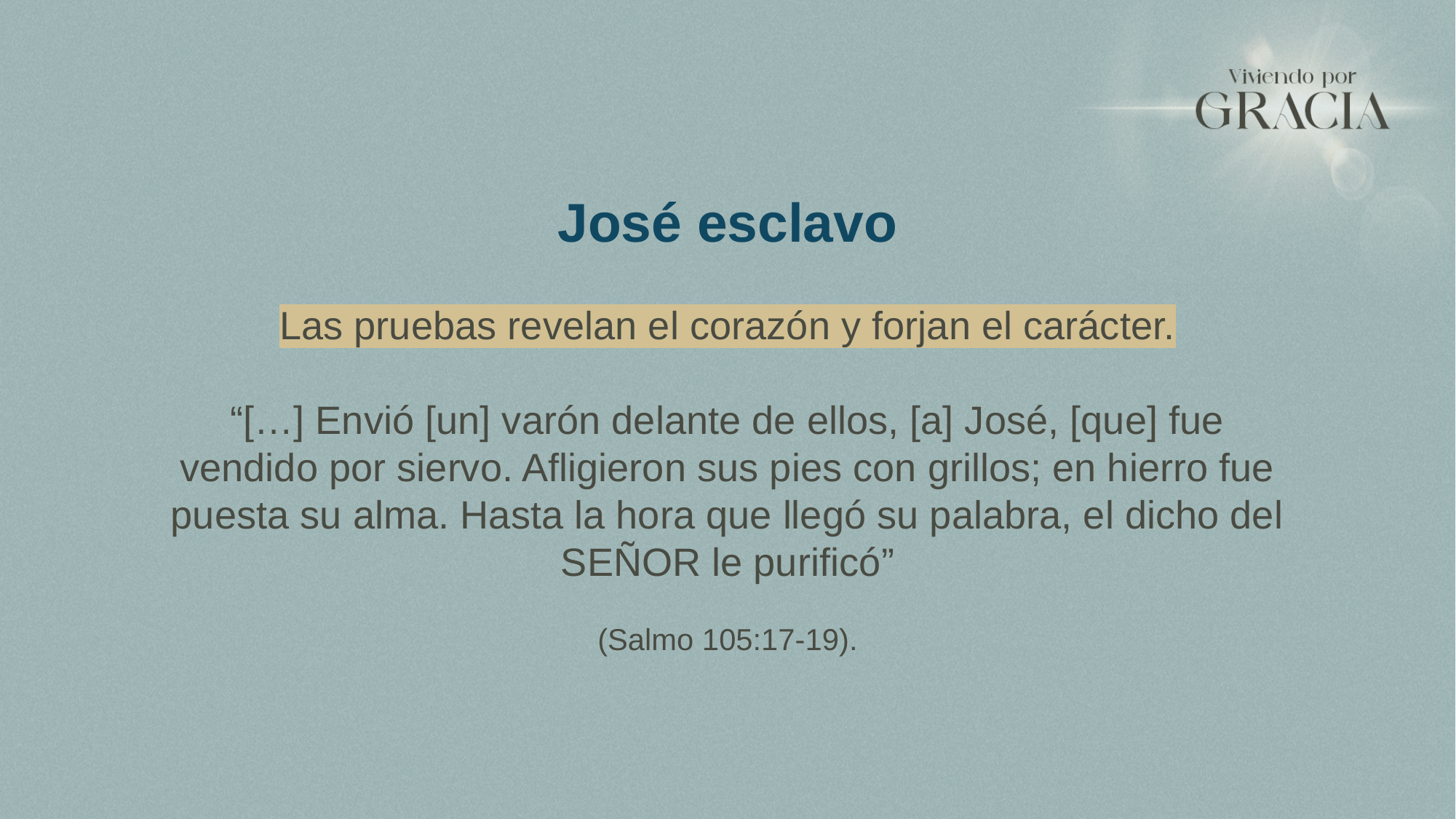

José esclavo

Las pruebas revelan el corazón y forjan el carácter.

“[…] Envió [un] varón delante de ellos, [a] José, [que] fue vendido por siervo. Afligieron sus pies con grillos; en hierro fue puesta su alma. Hasta la hora que llegó su palabra, el dicho del SEÑOR le purificó”

(Salmo 105:17-19).